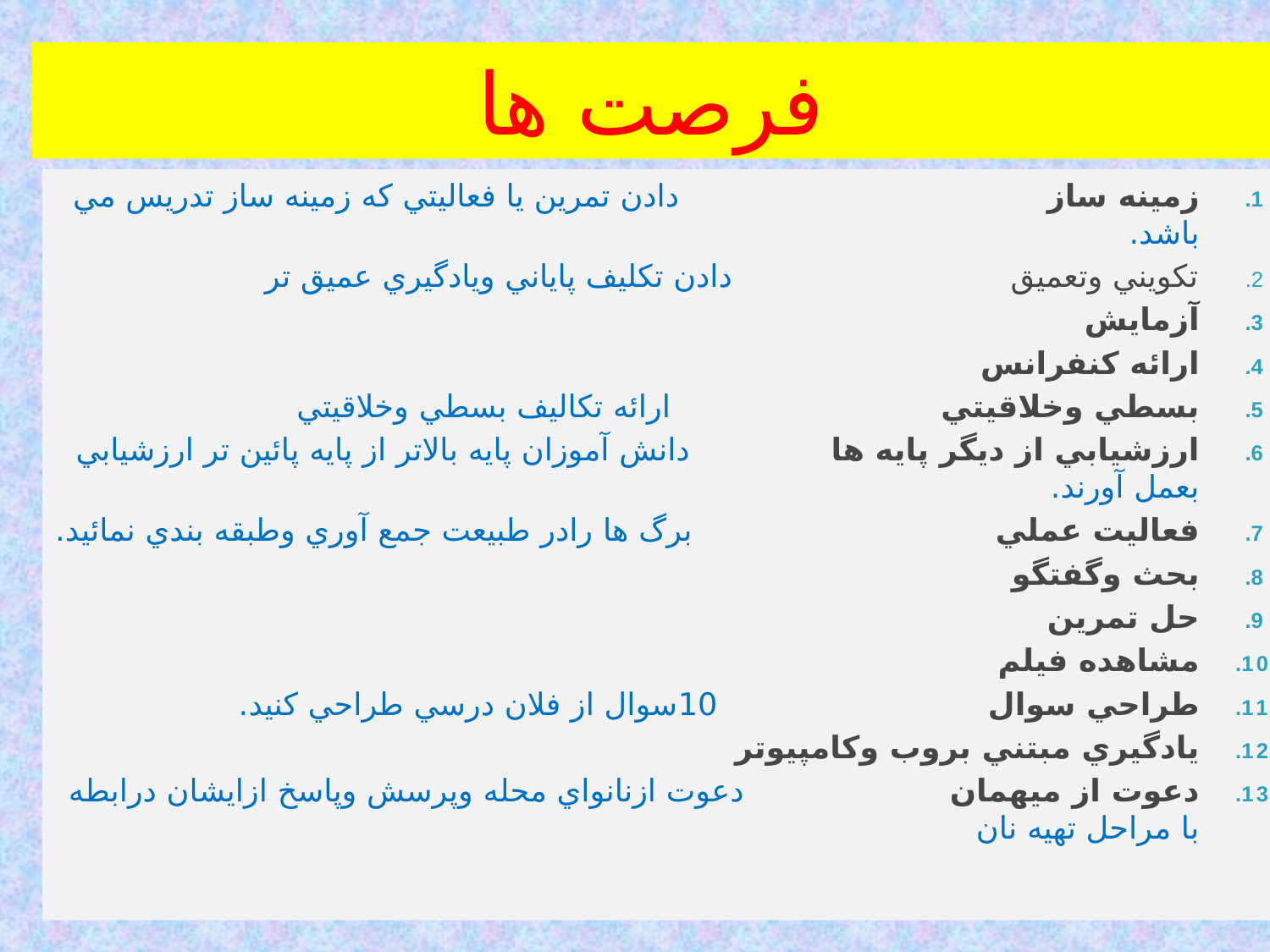

# فرصت ها
زمينه ساز                                  دادن تمرين يا فعاليتي كه زمينه ساز تدريس مي باشد.
تكويني وتعميق                            دادن تكليف پاياني ويادگيري عميق تر
آزمايش
ارائه كنفرانس
بسطي وخلاقيتي                         ارائه تكاليف بسطي وخلاقيتي
ارزشيابي از ديگر پايه ها             دانش آموزان پايه بالاتر از پايه پائين تر ارزشيابي بعمل آورند.
فعاليت عملي                            برگ ها رادر طبيعت جمع آوري وطبقه بندي نمائيد.
بحث وگفتگو
حل تمرين
مشاهده فيلم
طراحي سوال                         10سوال از فلان درسي طراحي كنيد.
يادگيري مبتني بروب وكامپيوتر
دعوت از ميهمان                   دعوت ازنانواي محله وپرسش وپاسخ ازايشان درابطه با مراحل تهيه نان